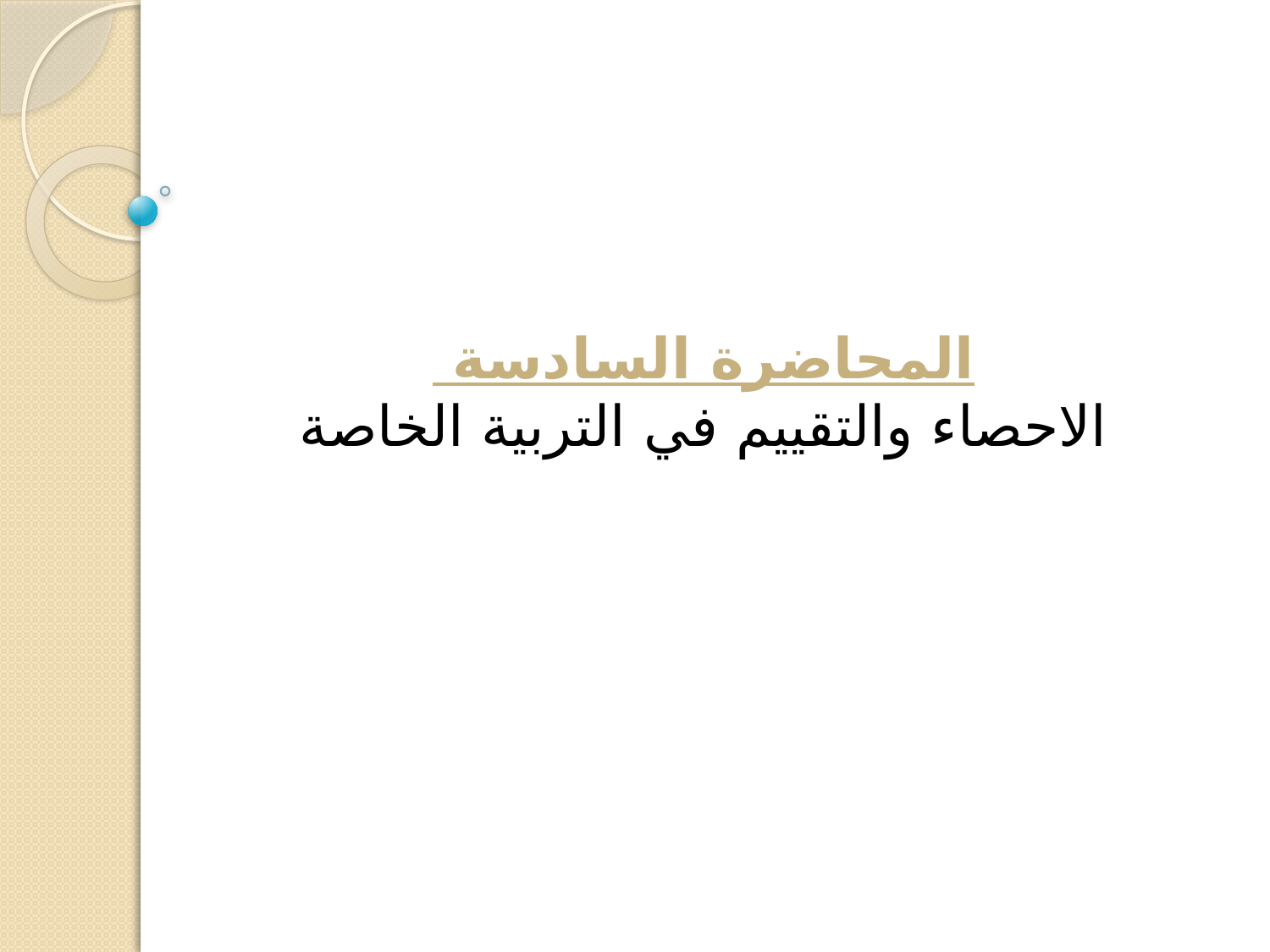

المحاضرة السادسة
الاحصاء والتقييم في التربية الخاصة